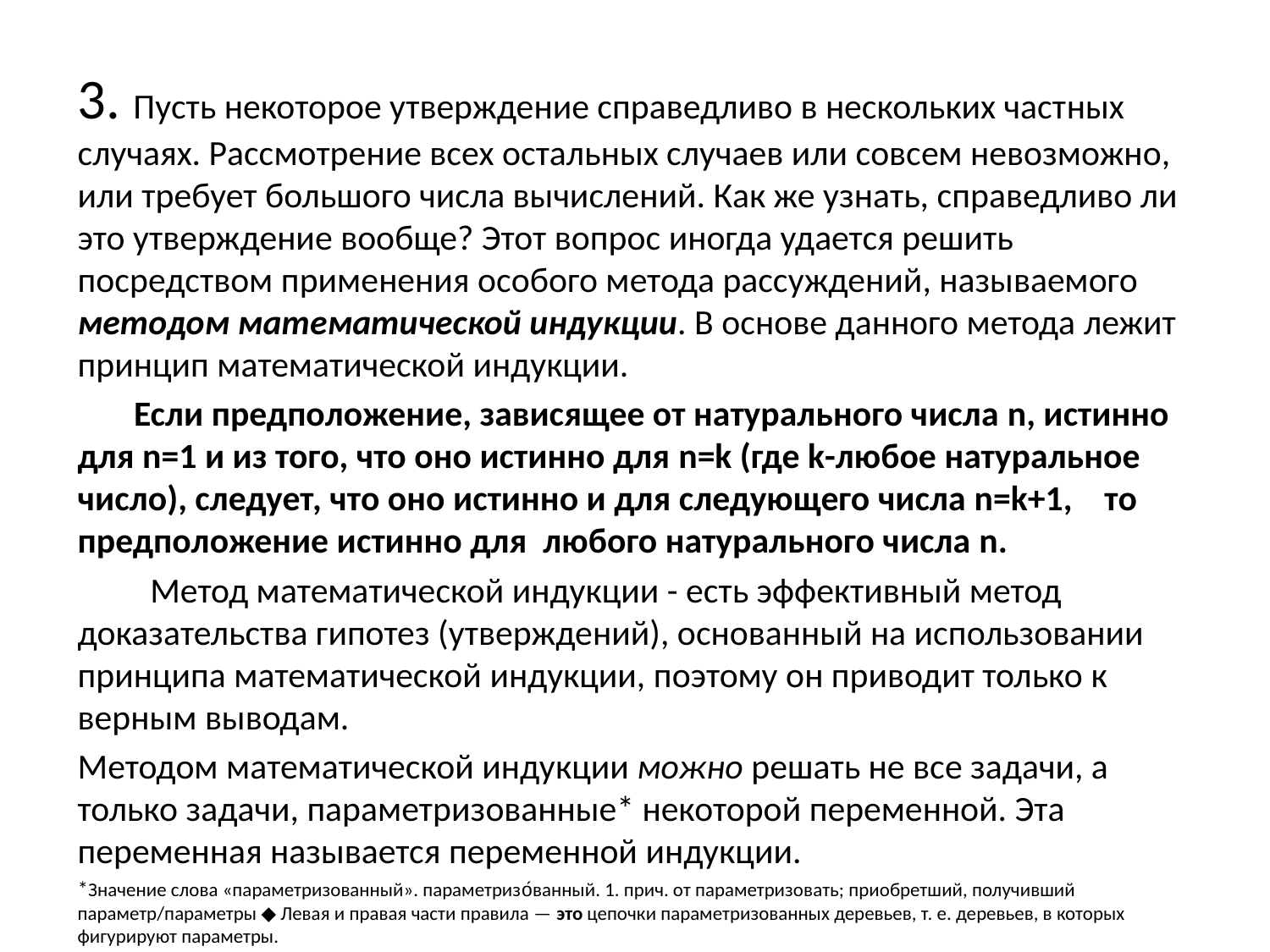

#
3. Пусть некоторое утверждение справедливо в нескольких част­ных случаях. Рассмотрение всех остальных случаев или совсем невозможно, или требует большого числа вычислений. Как же узнать, справедливо ли это утверждение вообще? Этот вопрос иногда удается решить посредством применения особого метода рассуждений, называемого методом математической индукции. В основе данного метода лежит принцип математической индукции.
       Если предположение, зависящее от натурального числа n, истинно для n=1 и из того, что оно истинно для n=k (где k-любое натуральное число), следует, что оно истинно и для следующего числа n=k+1,    то предположение истинно для  любого натурального числа n.
         Метод математической индукции - есть эффективный метод доказательства гипотез (утверждений), основанный на использовании принципа математической индукции, поэтому он приводит только к верным выводам.
Методом математической индукции можно решать не все задачи, а только задачи, параметризованные* некоторой переменной. Эта переменная называется переменной индукции.
*Значение слова «параметризованный». параметризо́ванный. 1. прич. от параметризовать; приобретший, получивший параметр/параметры ◆ Левая и правая части правила — это цепочки параметризованных деревьев, т. е. деревьев, в которых фигурируют параметры.